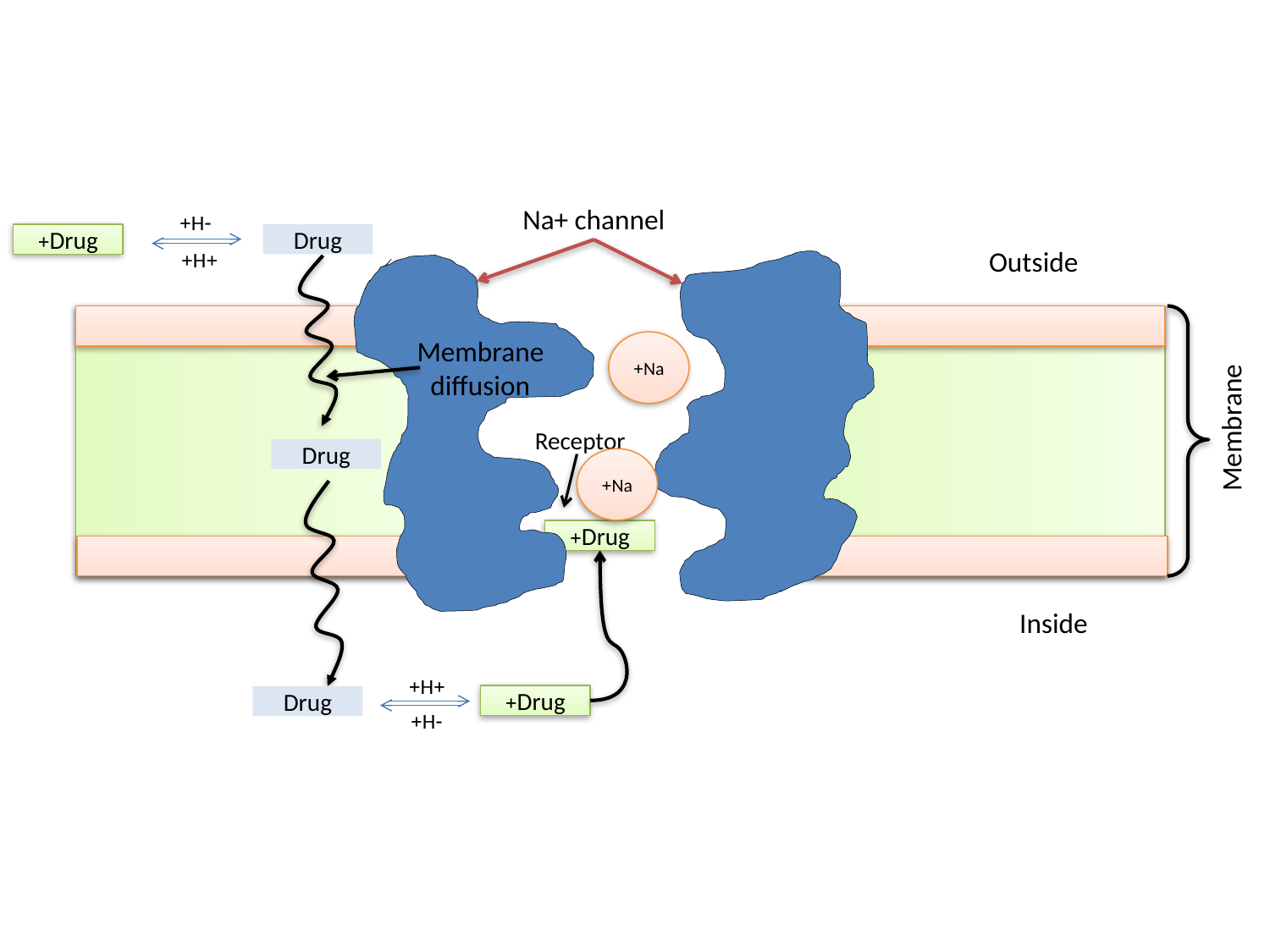

Na+ channel
-H+
Drug+
Drug
+H+
Outside

Membrane
Inside

Na+
Membrane diffusion
Receptor
Drug
Na+

Drug+
+H+
Drug+
-H+
Drug